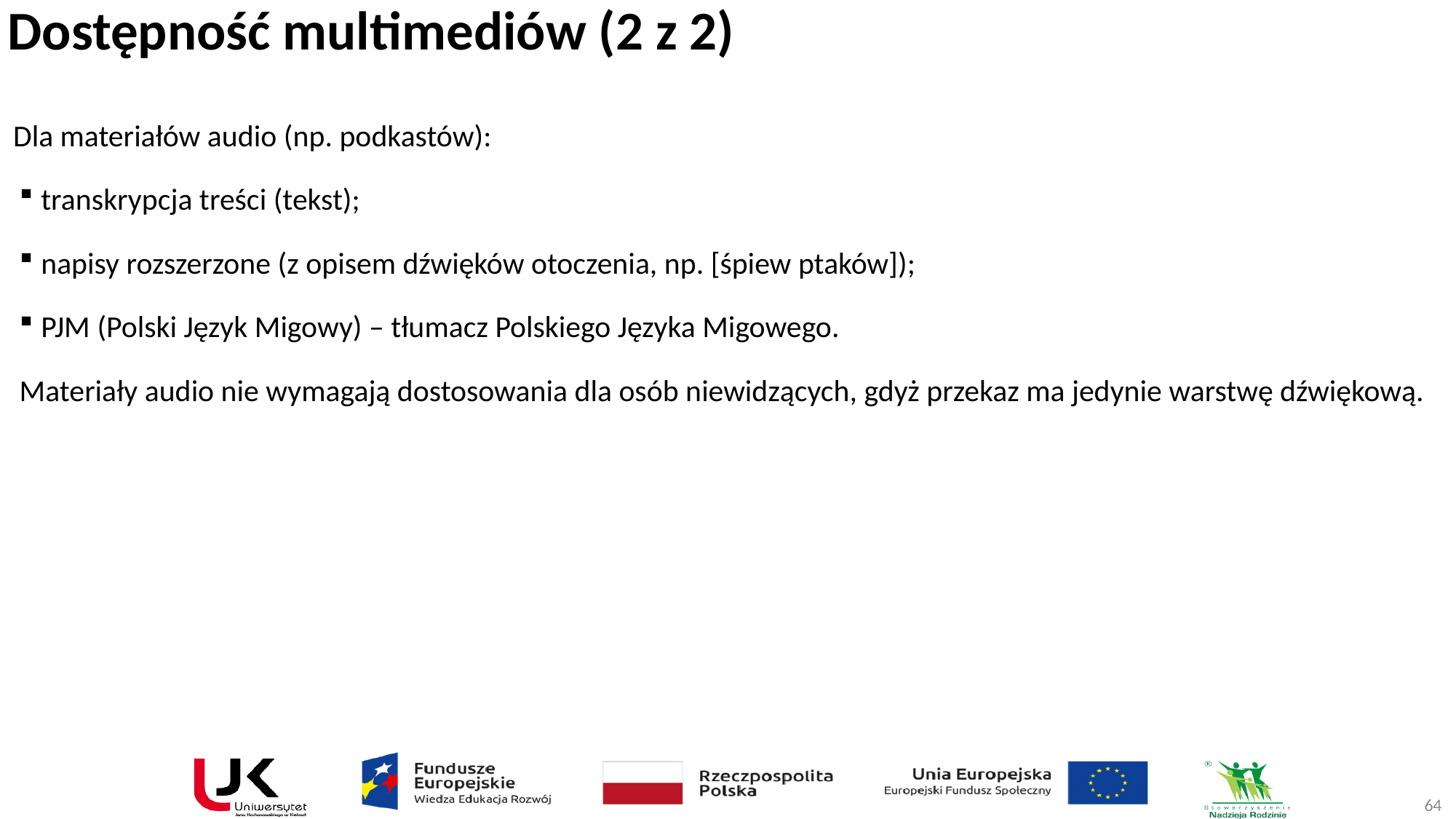

# Dostępność multimediów (2 z 2)
Dla materiałów audio (np. podkastów):
transkrypcja treści (tekst);
napisy rozszerzone (z opisem dźwięków otoczenia, np. [śpiew ptaków]);
PJM (Polski Język Migowy) – tłumacz Polskiego Języka Migowego.
Materiały audio nie wymagają dostosowania dla osób niewidzących, gdyż przekaz ma jedynie warstwę dźwiękową.
64